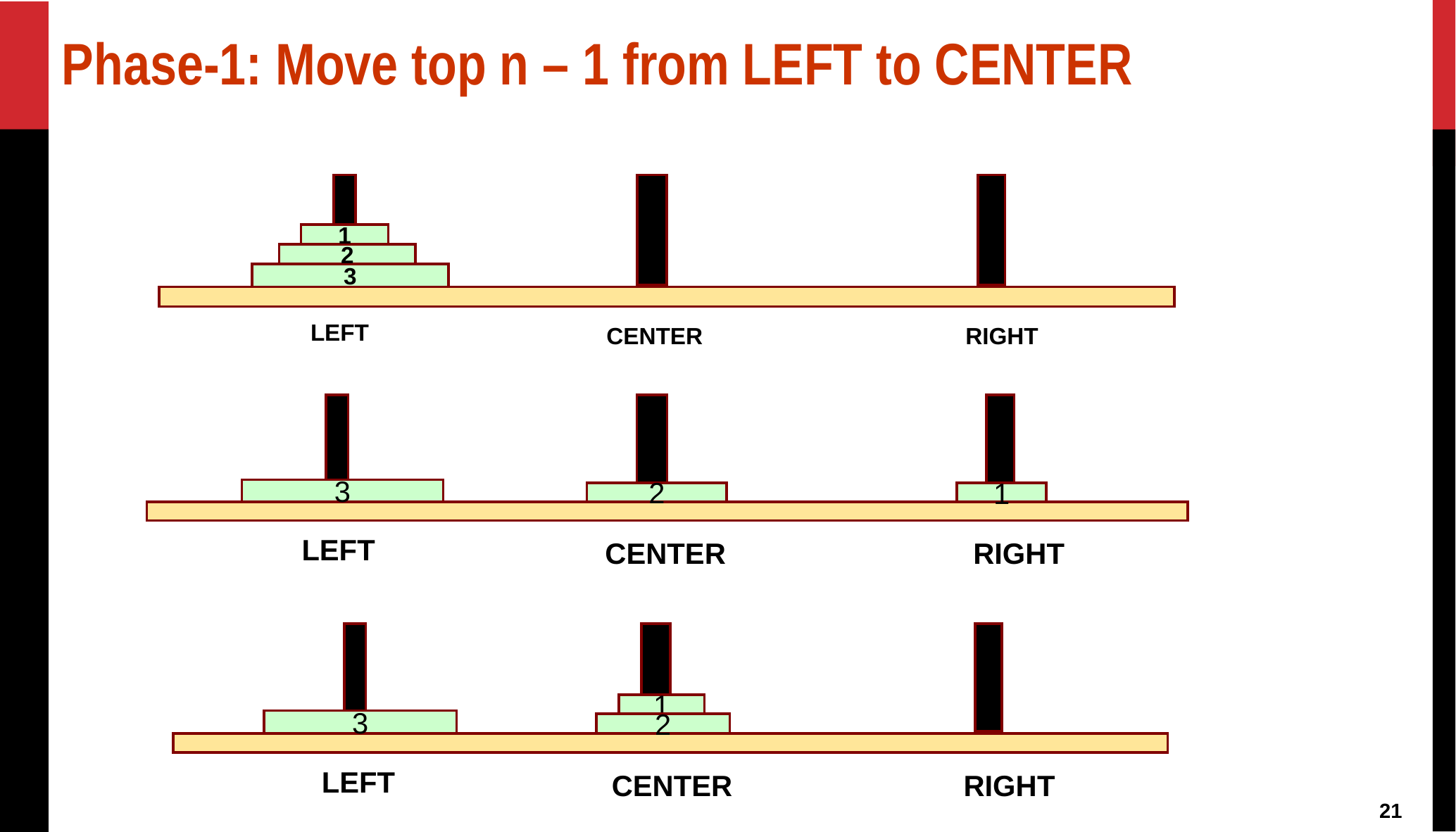

# Phase-1: Move top n – 1 from LEFT to CENTER

1
2
3

LEFT
CENTER
RIGHT

3
2
1

LEFT
CENTER
RIGHT

1
3
2

LEFT
CENTER
RIGHT
21